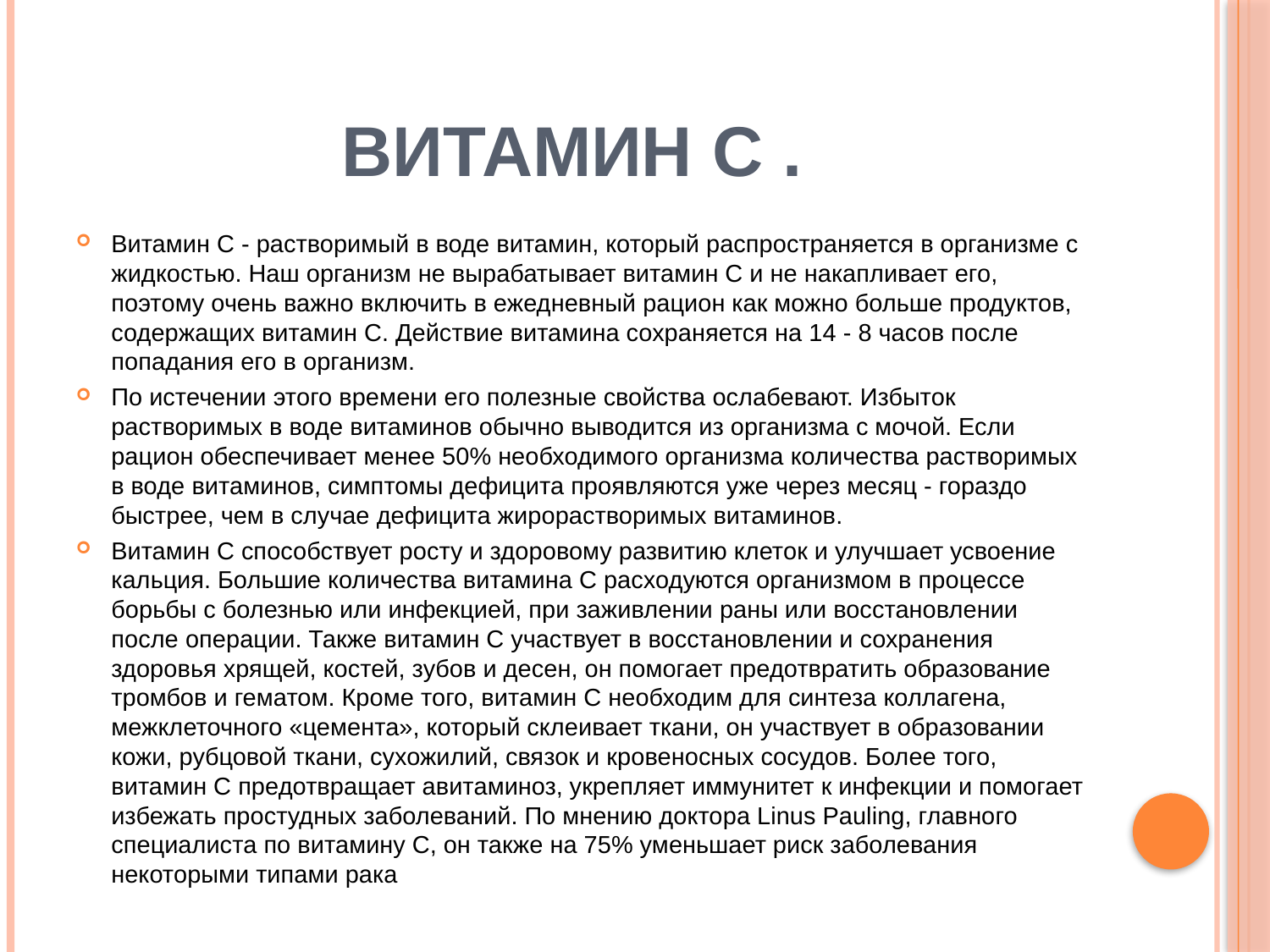

# Витамин С .
Витамин С - растворимый в воде витамин, который распространяется в организме с жидкостью. Наш организм не вырабатывает витамин С и не накапливает его, поэтому очень важно включить в ежедневный рацион как можно больше продуктов, содержащих витамин C. Действие витамина сохраняется на 14 - 8 часов после попадания его в организм.
По истечении этого времени его полезные свойства ослабевают. Избыток растворимых в воде витаминов обычно выводится из организма с мочой. Если рацион обеспечивает менее 50% необходимого организма количества растворимых в воде витаминов, симптомы дефицита проявляются уже через месяц - гораздо быстрее, чем в случае дефицита жирорастворимых витаминов.
Витамин С способствует росту и здоровому развитию клеток и улучшает усвоение кальция. Большие количества витамина С расходуются организмом в процессе борьбы с болезнью или инфекцией, при заживлении раны или восстановлении после операции. Также витамин С участвует в восстановлении и сохранения здоровья хрящей, костей, зубов и десен, он помогает предотвратить образование тромбов и гематом. Кроме того, витамин С необходим для синтеза коллагена, межклеточного «цемента», который склеивает ткани, он участвует в образовании кожи, рубцовой ткани, сухожилий, связок и кровеносных сосудов. Более того, витамин С предотвращает авитаминоз, укрепляет иммунитет к инфекции и помогает избежать простудных заболеваний. По мнению доктора Linus Pauling, главного специалиста по витамину C, он также на 75% уменьшает риск заболевания некоторыми типами рака